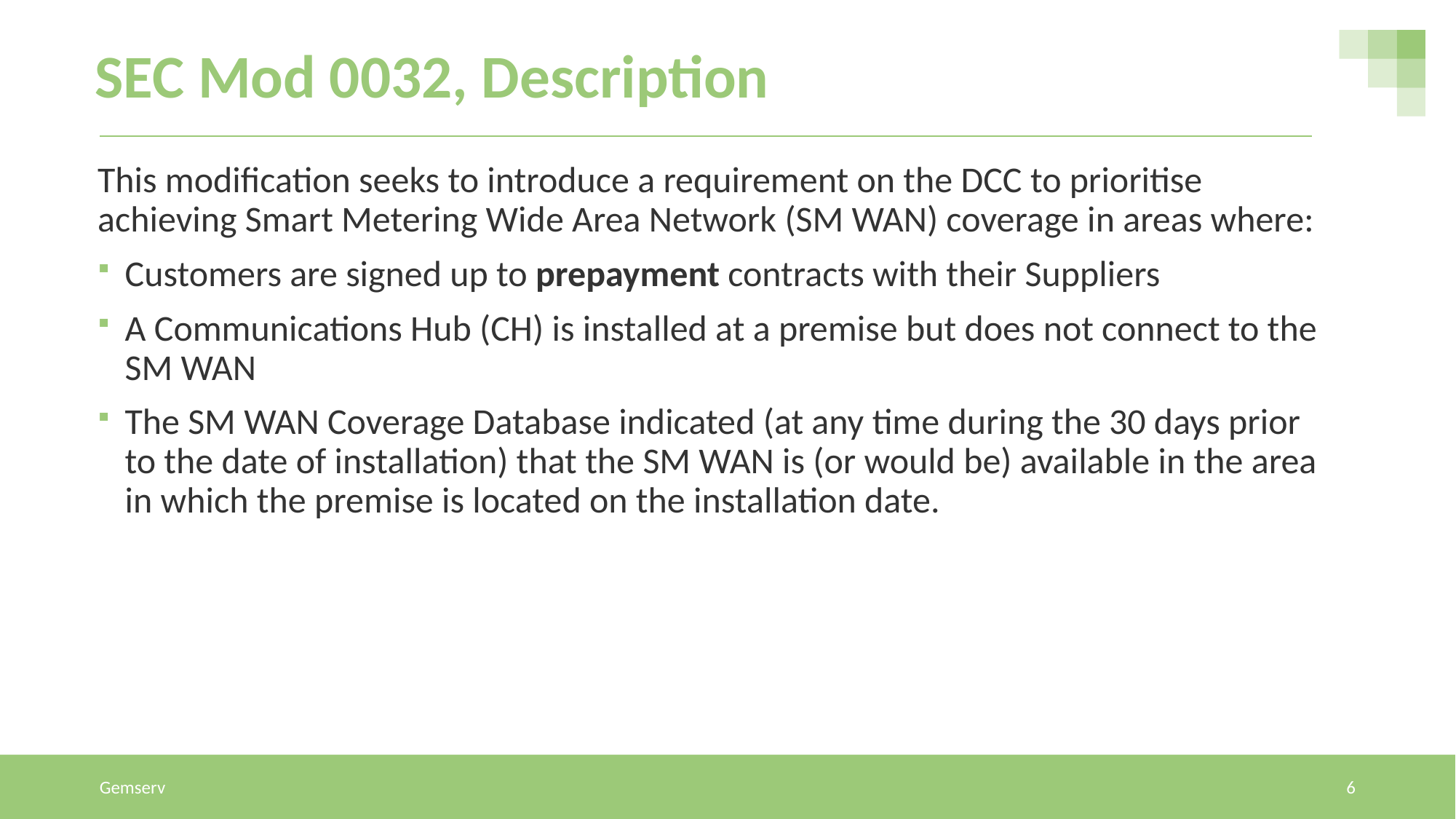

# SEC Mod 0032, Description
This modification seeks to introduce a requirement on the DCC to prioritise achieving Smart Metering Wide Area Network (SM WAN) coverage in areas where:
Customers are signed up to prepayment contracts with their Suppliers
A Communications Hub (CH) is installed at a premise but does not connect to the SM WAN
The SM WAN Coverage Database indicated (at any time during the 30 days prior to the date of installation) that the SM WAN is (or would be) available in the area in which the premise is located on the installation date.

Gemserv
6